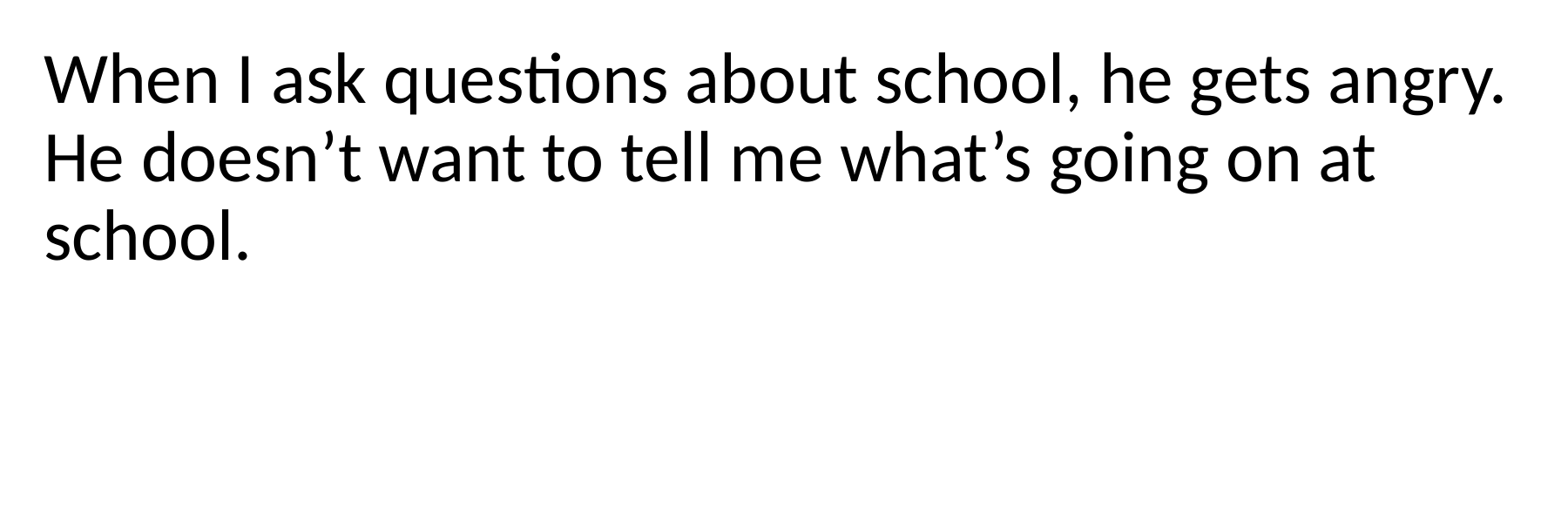

When I ask questions about school, he gets angry. He doesn’t want to tell me what’s going on at school.